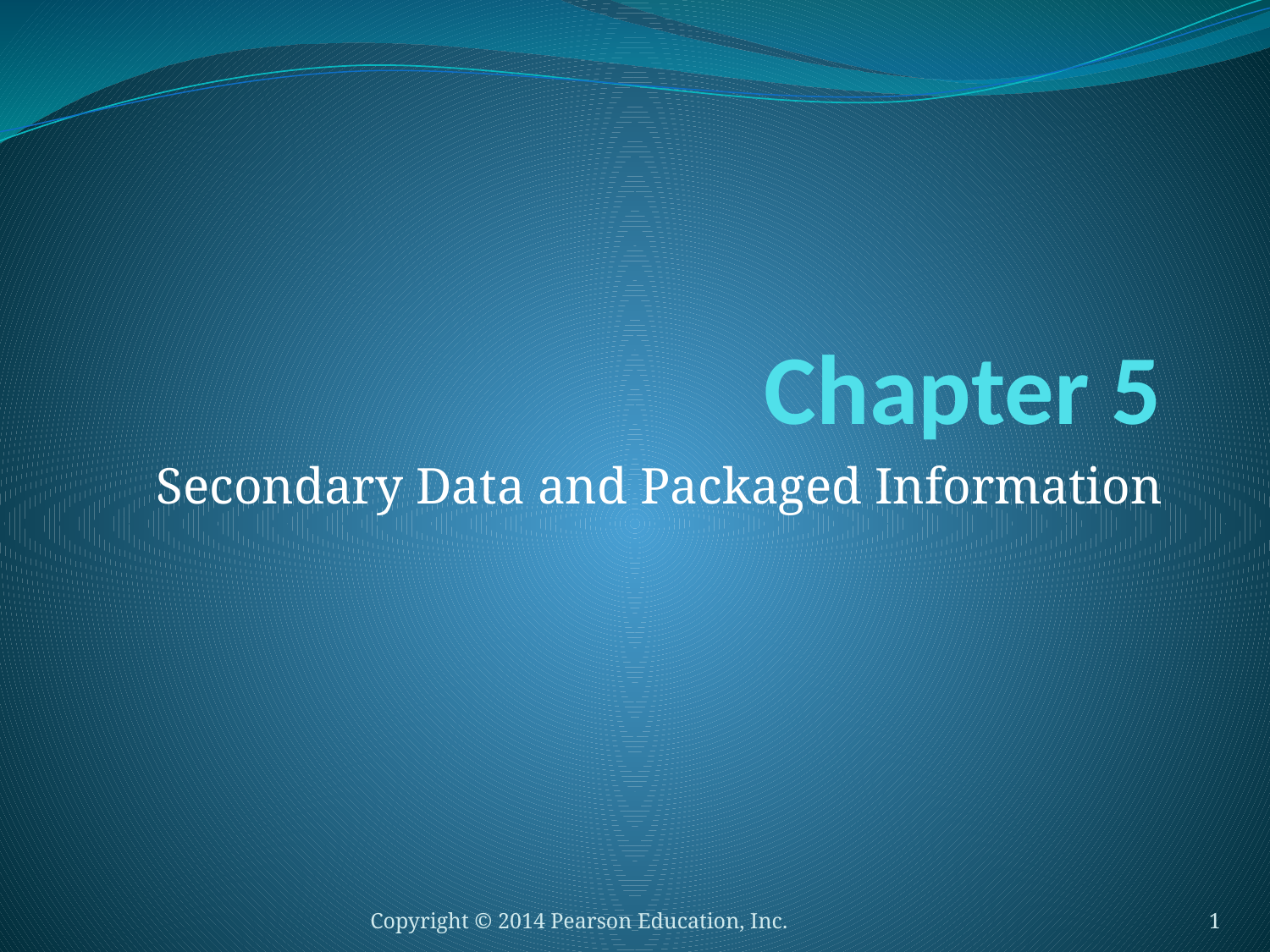

# Chapter 5
Secondary Data and Packaged Information
Copyright © 2014 Pearson Education, Inc.
1